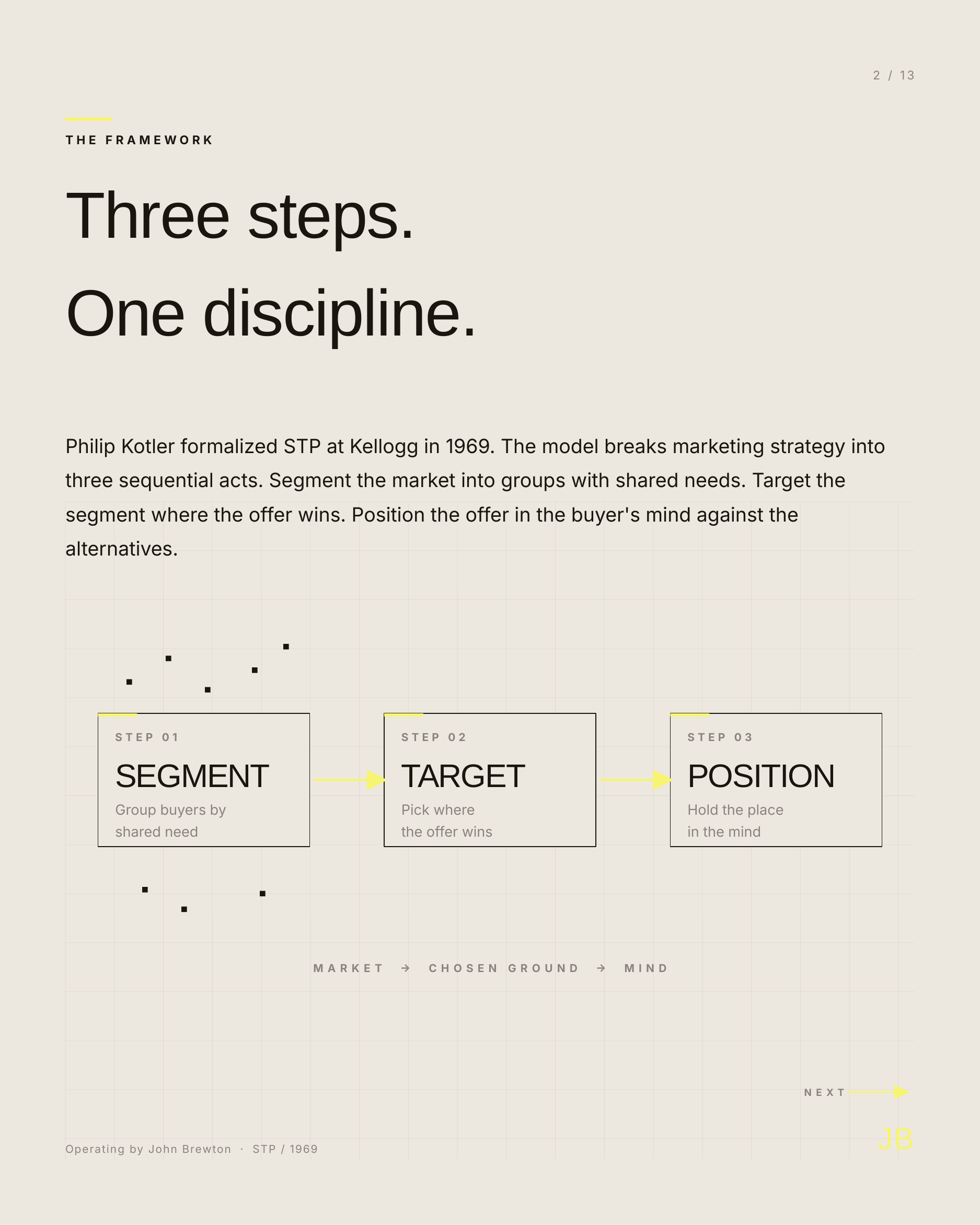

2 / 13

THE FRAMEWORK
Three steps.
One discipline.
Philip Kotler formalized STP at Kellogg in 1969. The model breaks marketing strategy into three sequential acts. Segment the market into groups with shared needs. Target the segment where the offer wins. Position the offer in the buyer's mind against the alternatives.

STEP 01
STEP 02
STEP 03

SEGMENT
TARGET
POSITION

Group buyers by
shared need
Pick where
the offer wins
Hold the place
in the mind

MARKET  →  CHOSEN GROUND  →  MIND

NEXT

JB
Operating by John Brewton  ·  STP / 1969